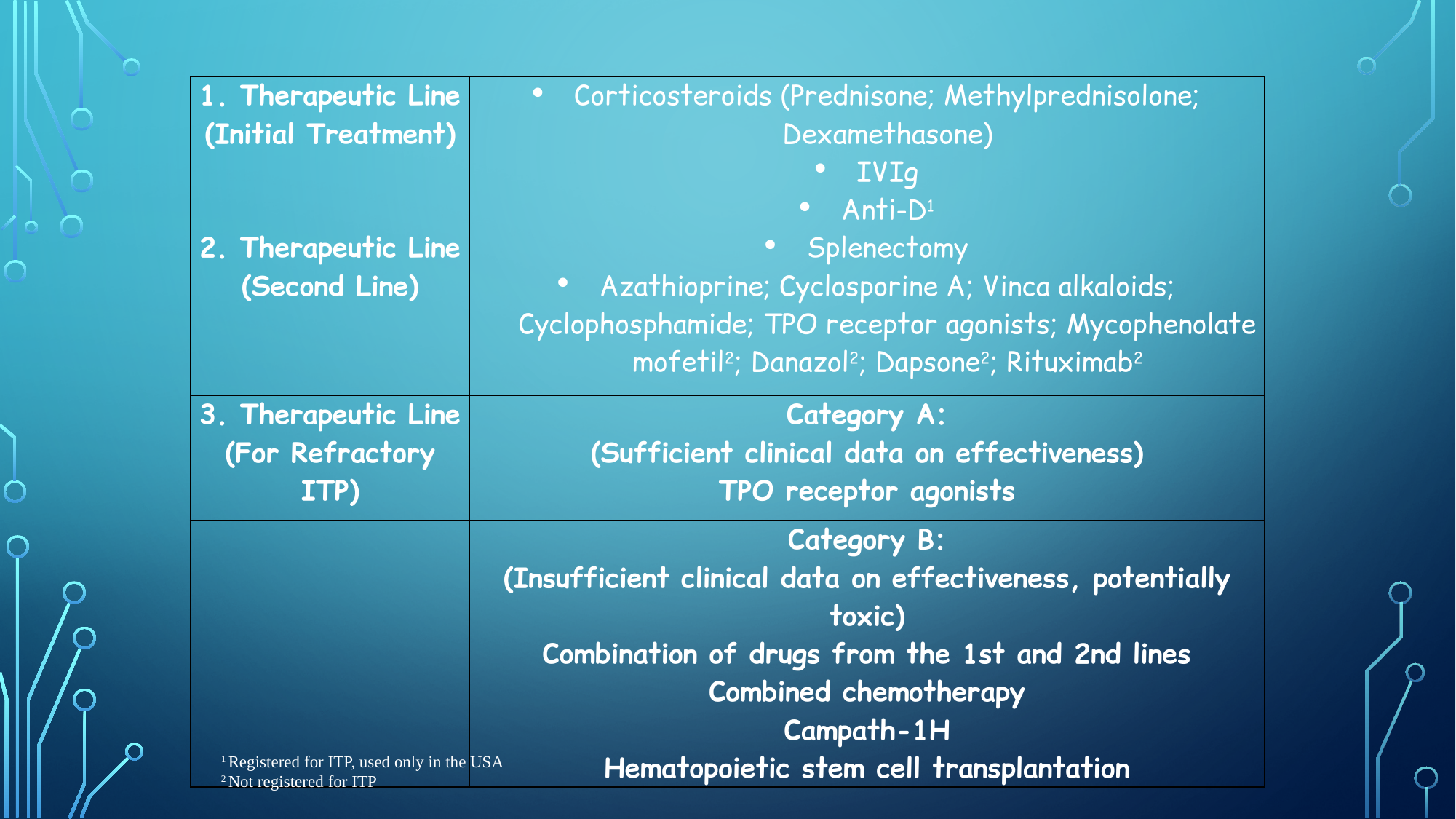

| 1. Therapeutic Line (Initial Treatment) | Corticosteroids (Prednisone; Methylprednisolone; Dexamethasone) IVIg Anti-D1 |
| --- | --- |
| 2. Therapeutic Line (Second Line) | Splenectomy Azathioprine; Cyclosporine A; Vinca alkaloids; Cyclophosphamide; TPO receptor agonists; Mycophenolate mofetil2; Danazol2; Dapsone2; Rituximab2 |
| 3. Therapeutic Line (For Refractory ITP) | Category A: (Sufficient clinical data on effectiveness) TPO receptor agonists |
|  | Category B: (Insufficient clinical data on effectiveness, potentially toxic) Combination of drugs from the 1st and 2nd lines Combined chemotherapy Campath-1H Hematopoietic stem cell transplantation |
1 Registered for ITP, used only in the USA
2 Not registered for ITP